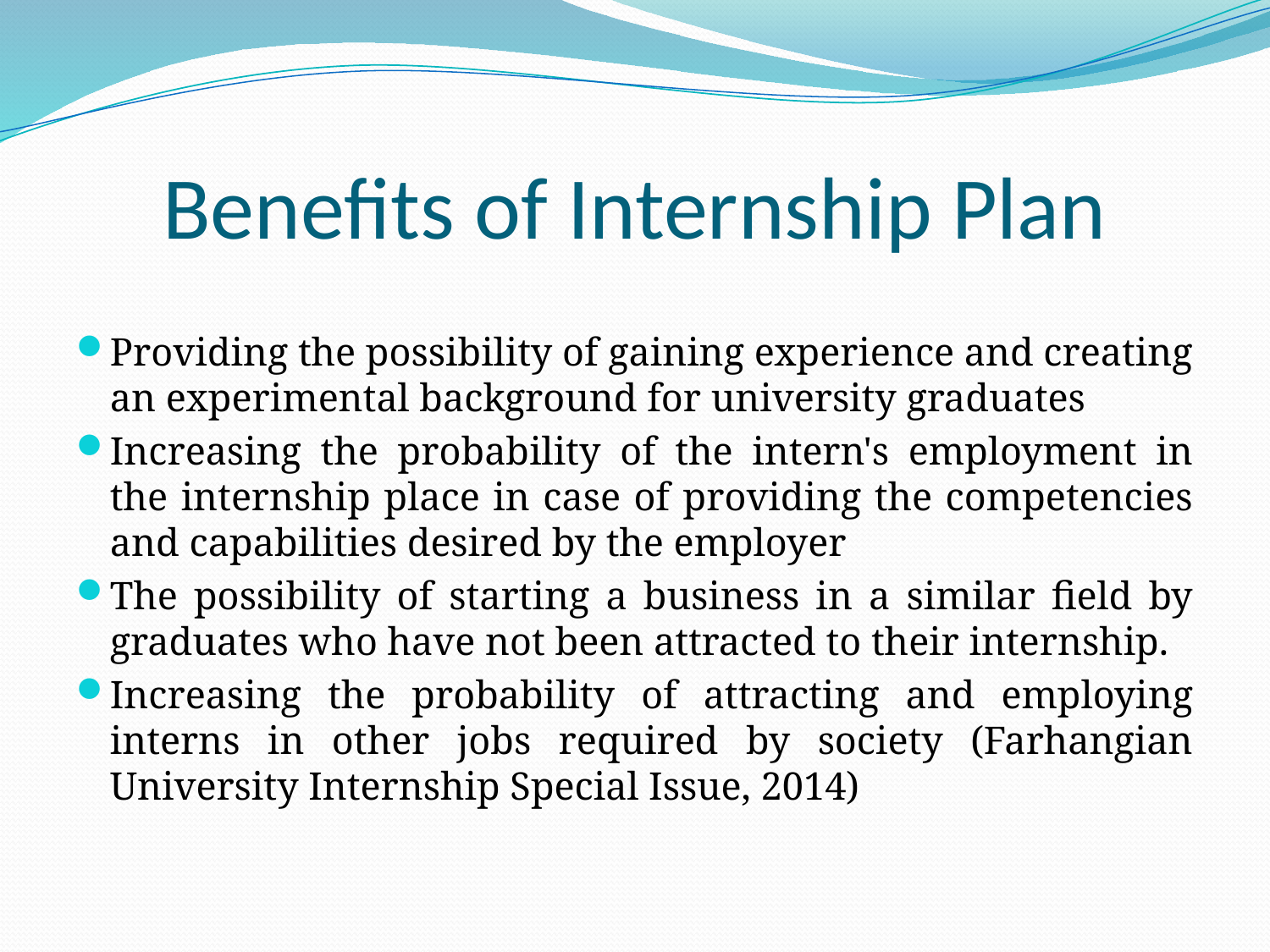

# Benefits of Internship Plan

Providing the possibility of gaining experience and creating an experimental background for university graduates
Increasing the probability of the intern's employment in the internship place in case of providing the competencies and capabilities desired by the employer
The possibility of starting a business in a similar field by graduates who have not been attracted to their internship.
Increasing the probability of attracting and employing interns in other jobs required by society (Farhangian University Internship Special Issue, 2014)